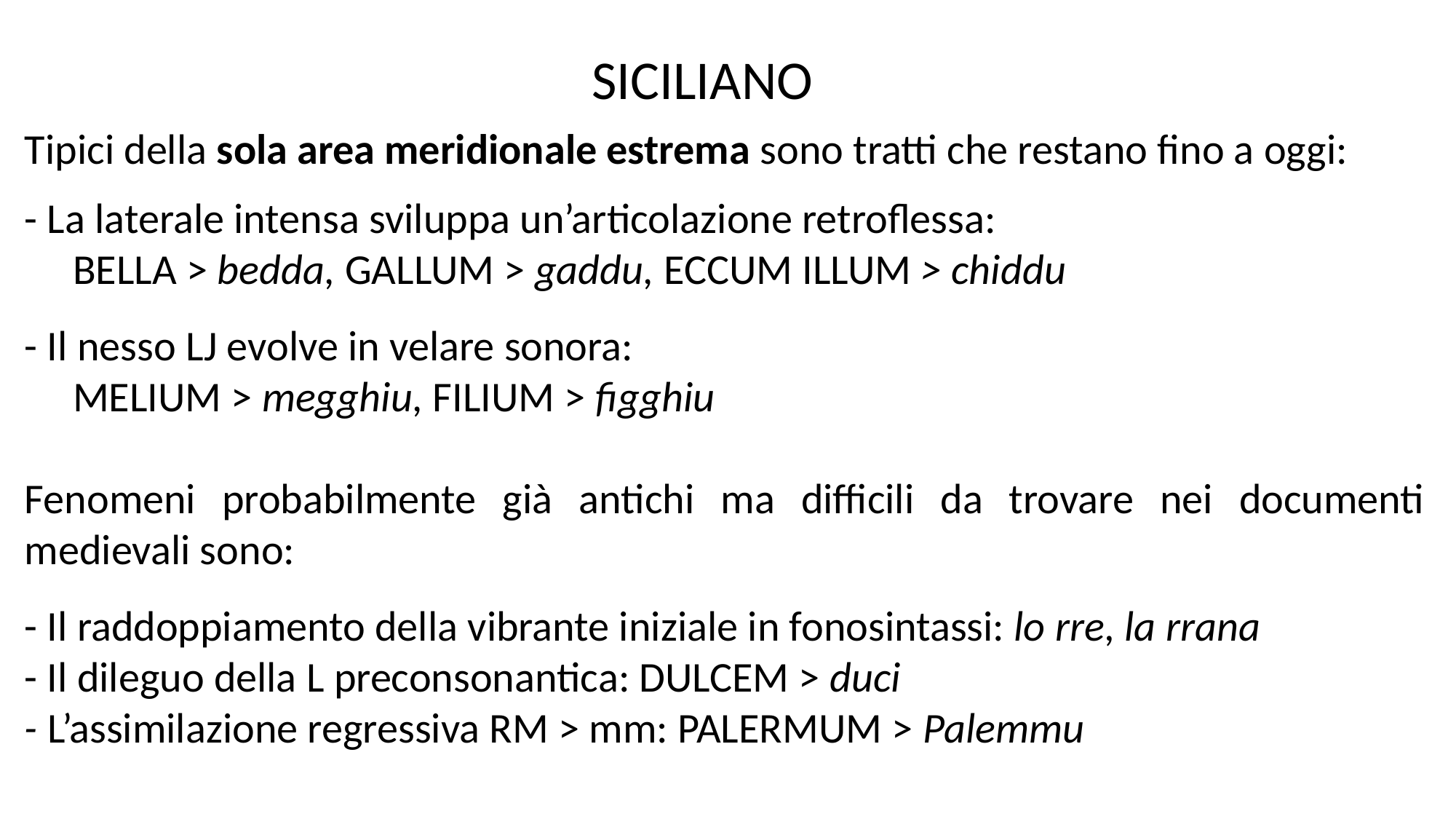

SICILIANO
Tipici della sola area meridionale estrema sono tratti che restano fino a oggi:

- La laterale intensa sviluppa un’articolazione retroflessa:
     BELLA > bedda, GALLUM > gaddu, ECCUM ILLUM > chiddu

- Il nesso LJ evolve in velare sonora:
     MELIUM > megghiu, FILIUM > figghiu

Fenomeni probabilmente già antichi ma difficili da trovare nei documenti medievali sono:

- Il raddoppiamento della vibrante iniziale in fonosintassi: lo rre, la rrana
- Il dileguo della L preconsonantica: DULCEM > duci
- L’assimilazione regressiva RM > mm: PALERMUM > Palemmu